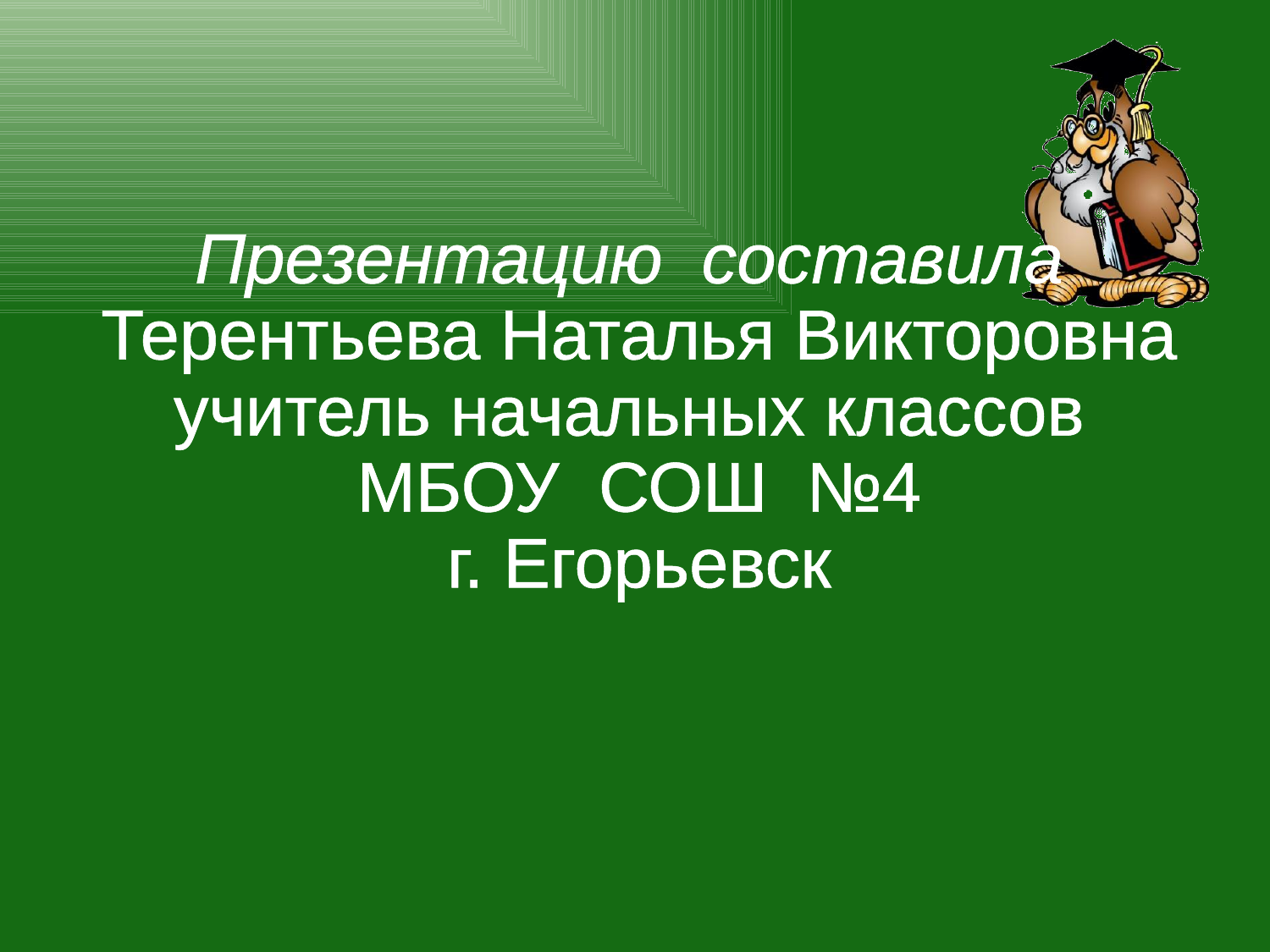

Презентацию  составила
Терентьева Наталья Викторовна
учитель начальных классов
МБОУ  СОШ  №4
г. Егорьевск